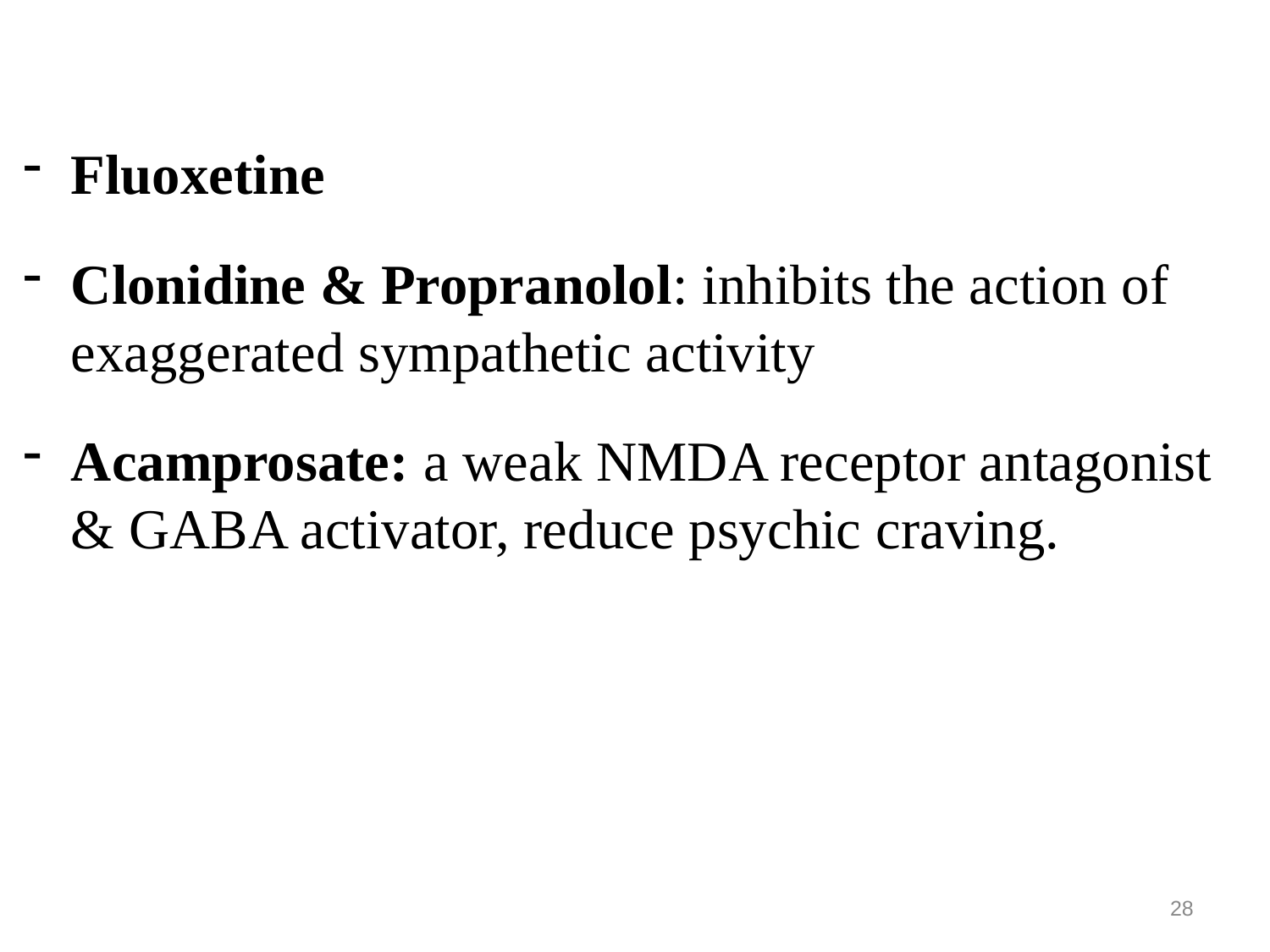

Fluoxetine
Clonidine & Propranolol: inhibits the action of exaggerated sympathetic activity
Acamprosate: a weak NMDA receptor antagonist & GABA activator, reduce psychic craving.
28